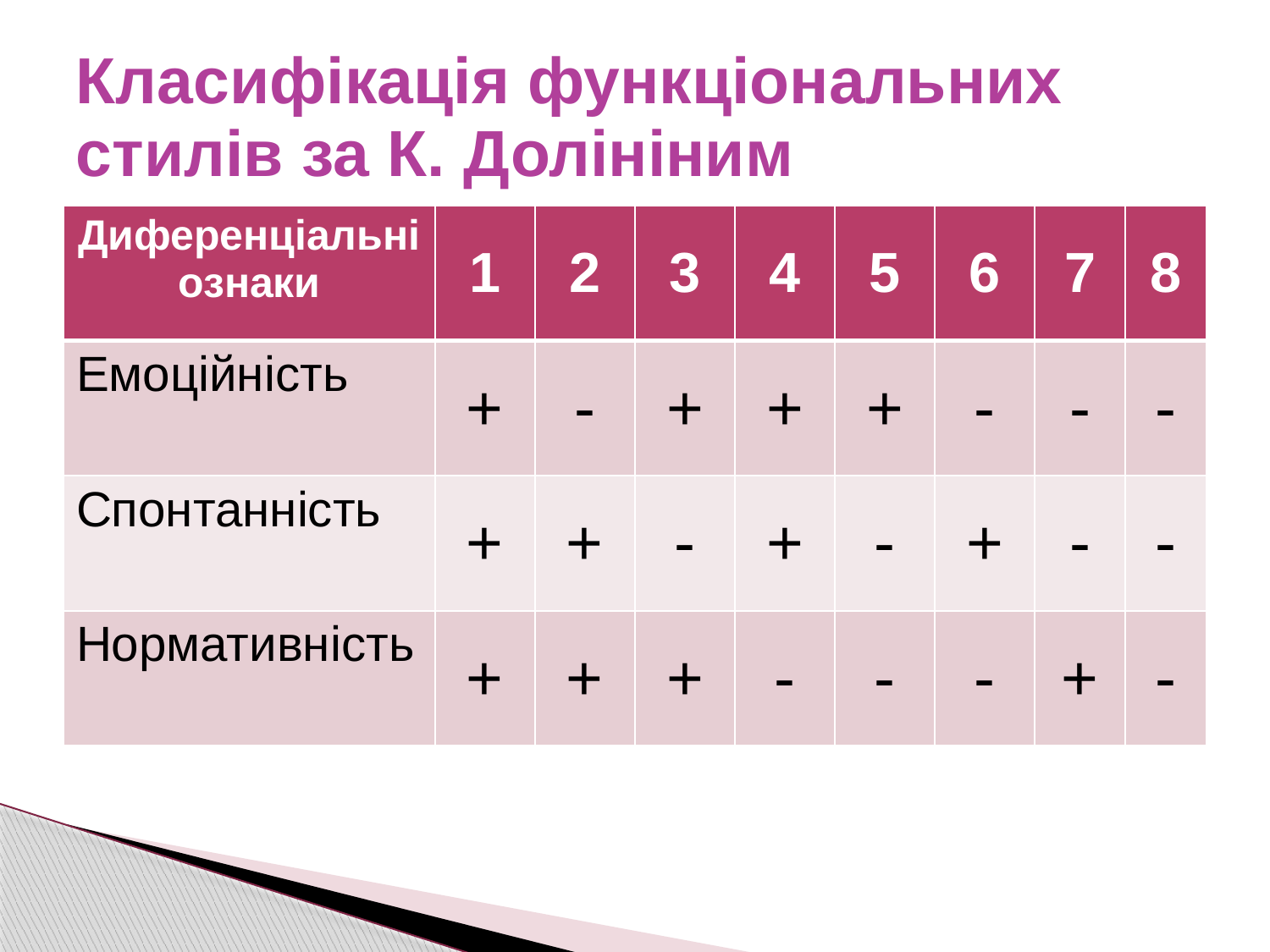

# Класифікація функціональних стилів за К. Долініним
| Диференціальні ознаки | 1 | 2 | 3 | 4 | 5 | 6 | 7 | 8 |
| --- | --- | --- | --- | --- | --- | --- | --- | --- |
| Емоційність | + | - | + | + | + | - | - | - |
| Спонтанність | + | + | - | + | - | + | - | - |
| Нормативність | + | + | + | - | - | - | + | - |